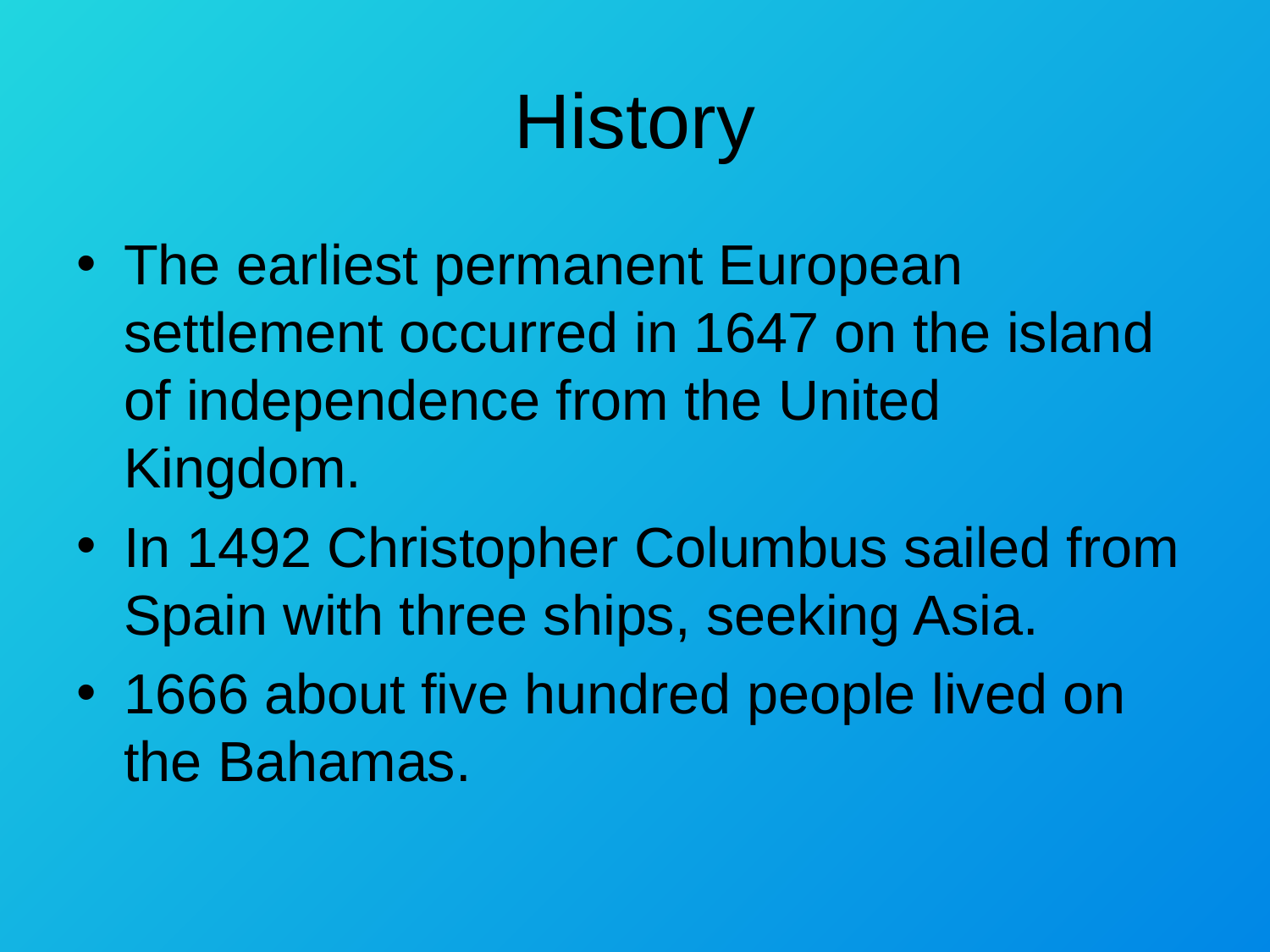

# History
The earliest permanent European settlement occurred in 1647 on the island of independence from the United Kingdom.
In 1492 Christopher Columbus sailed from Spain with three ships, seeking Asia.
1666 about five hundred people lived on the Bahamas.